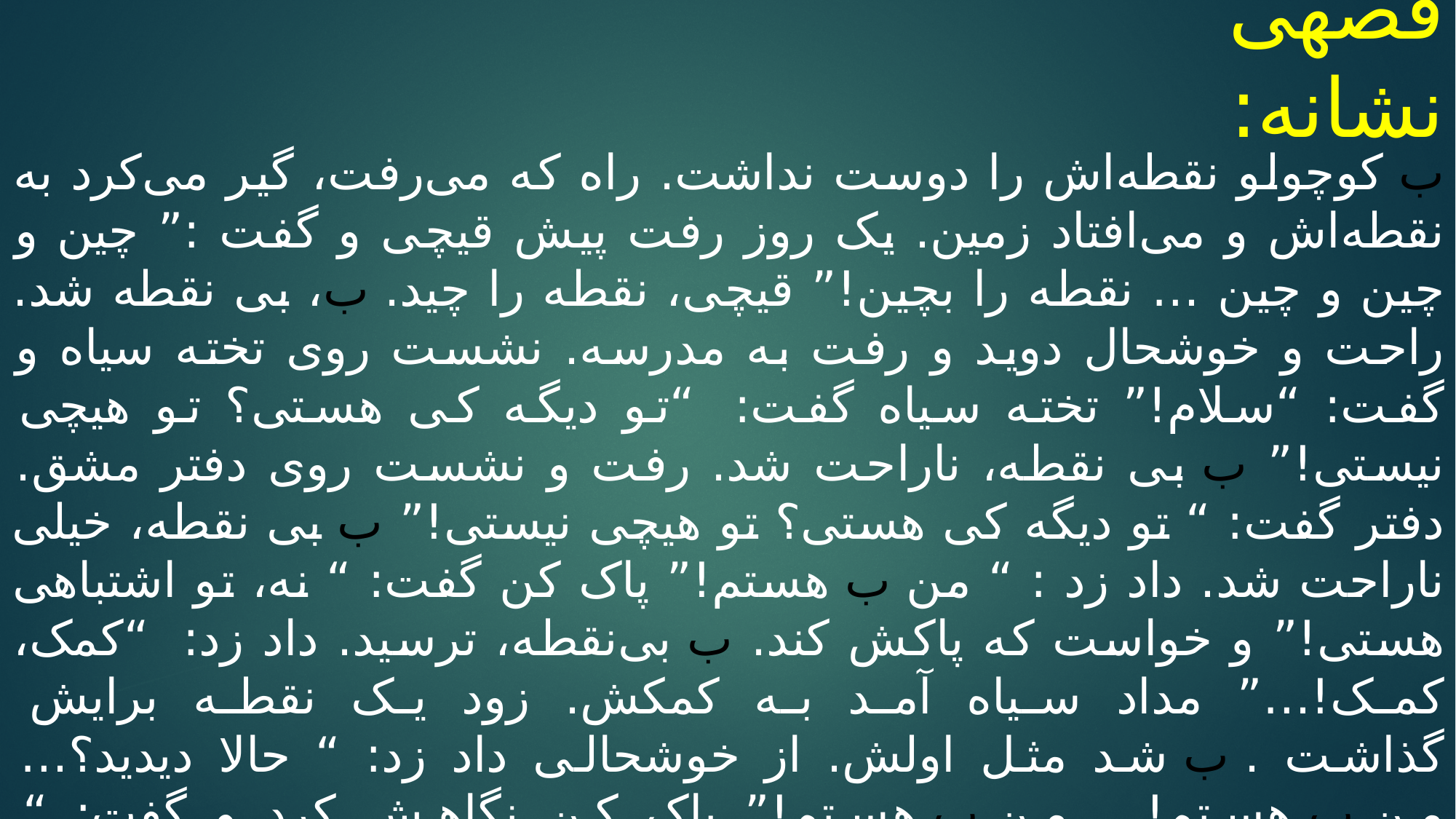

قصه‎ی نشانه:
ب کوچولو نقطه‌اش را دوست نداشت. راه که می‌رفت، گیر می‌کرد به نقطه‌اش و می‌افتاد زمین. یک روز رفت پیش قیچی و گفت :” چین و چین و چین … نقطه را بچین!” قیچی، نقطه را چید. ب، بی نقطه شد. راحت و خوشحال دوید و رفت به مدرسه. نشست روی تخته سیاه و گفت: “سلام!” تخته سیاه گفت:  “تو دیگه کی هستی؟ تو هیچی نیستی!” ب بی نقطه، ناراحت شد. رفت و نشست روی دفتر مشق. دفتر گفت: “ تو دیگه کی هستی؟ تو هیچی نیستی!” ب بی نقطه، خیلی ناراحت شد. داد زد : “ من ب هستم!” پاک کن گفت: “ نه، تو اشتباهی هستی!” و خواست که پاکش کند. ب بی‌نقطه، ترسید. داد زد:  “کمک، کمک!…” مداد سیاه آمد به کمکش. زود یک نقطه برایش گذاشت . ب شد مثل اولش. از خوشحالی داد زد: “ حالا دیدید؟… من ب هستم!… من ب هستم!” پاک کن نگاهش کرد و گفت: “ ببخشید… مثل این که من اشتباهی آمدم!” و راهش را کج کرد و رفت.